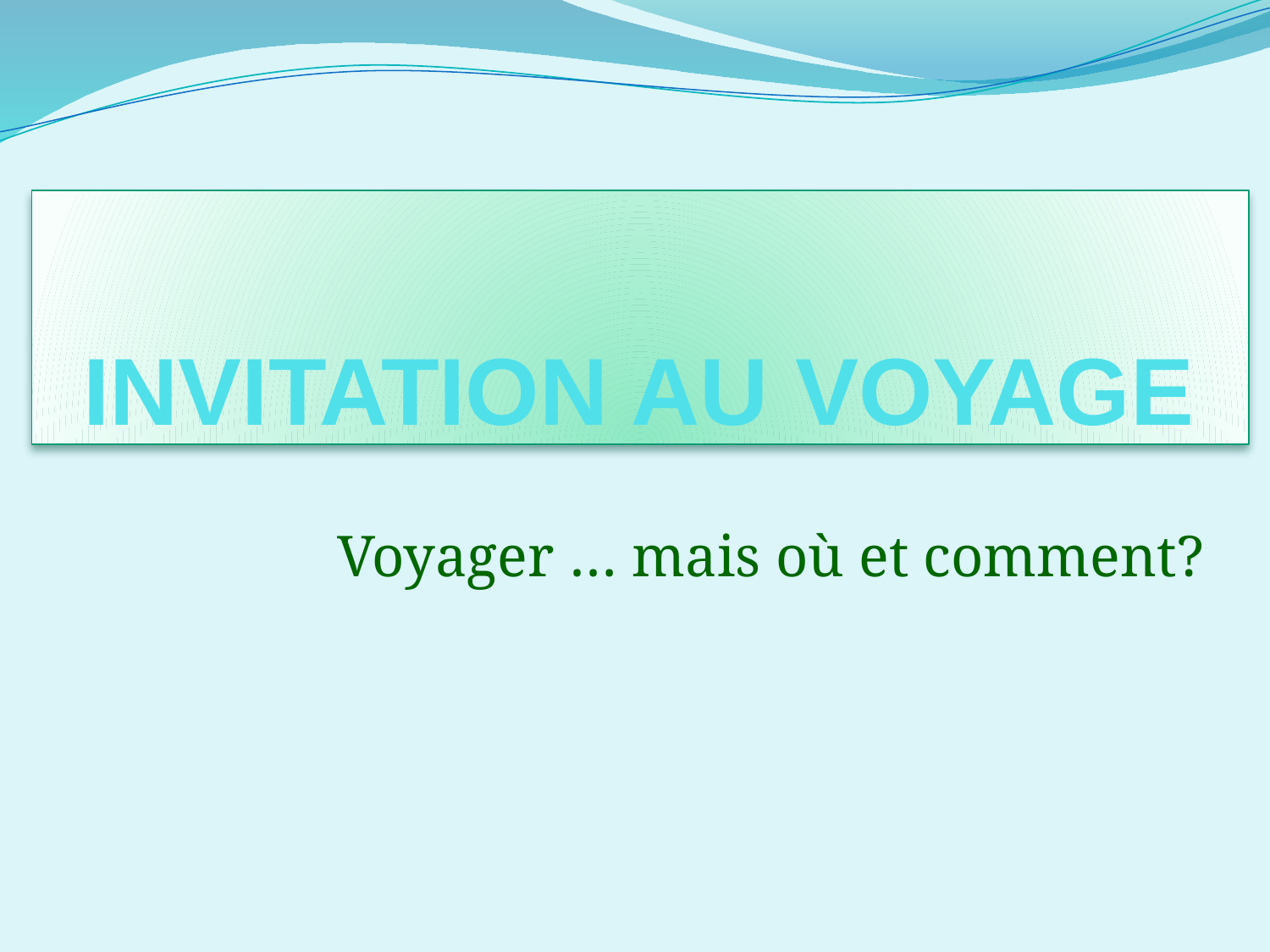

# INVITATION AU VOYAGE

Voyager … mais où et comment?